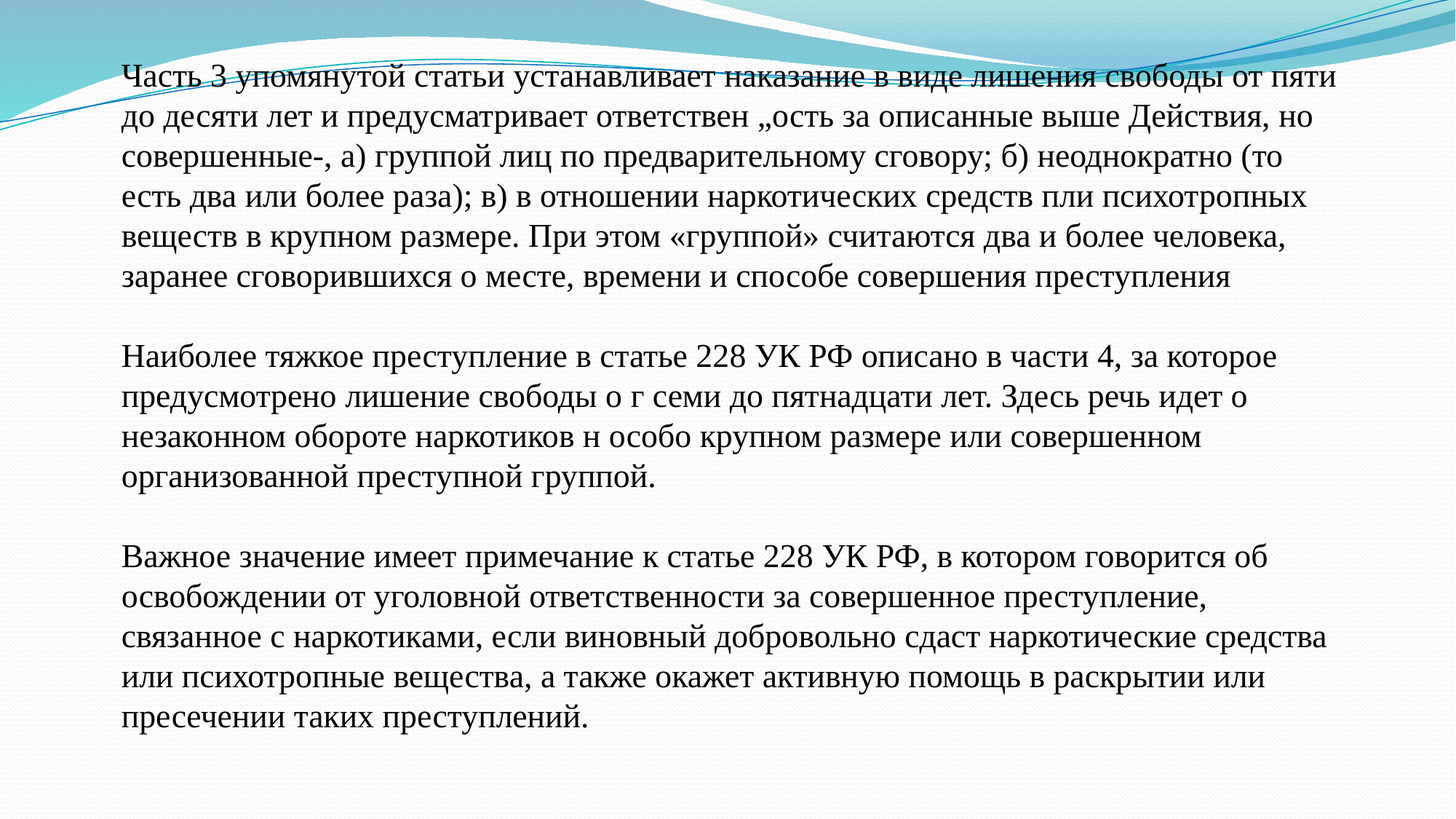

Часть 3 упомянутой статьи устанавливает наказание в виде лишения свободы от пяти до десяти лет и предусматривает ответствен „ость за описанные выше Действия, но совершенные-, а) группой лиц по предварительному сговору; б) неоднократно (то есть два или более раза); в) в отношении наркотических средств пли психотропных веществ в крупном размере. При этом «группой» считаются два и более человека, заранее сговорившихся о месте, времени и способе совершения преступления
Наиболее тяжкое преступление в статье 228 УК РФ описано в части 4, за которое предусмотрено лишение свободы о г семи до пятнадцати лет. Здесь речь идет о незаконном обороте наркотиков н особо крупном размере или совершенном организованной преступной группой.
Важное значение имеет примечание к статье 228 УК РФ, в котором говорится об освобождении от уголовной ответственности за совершенное преступление, связанное с наркотиками, если виновный добровольно сдаст наркотические средства или психотропные вещества, а также окажет активную помощь в раскрытии или пресечении таких преступлений.